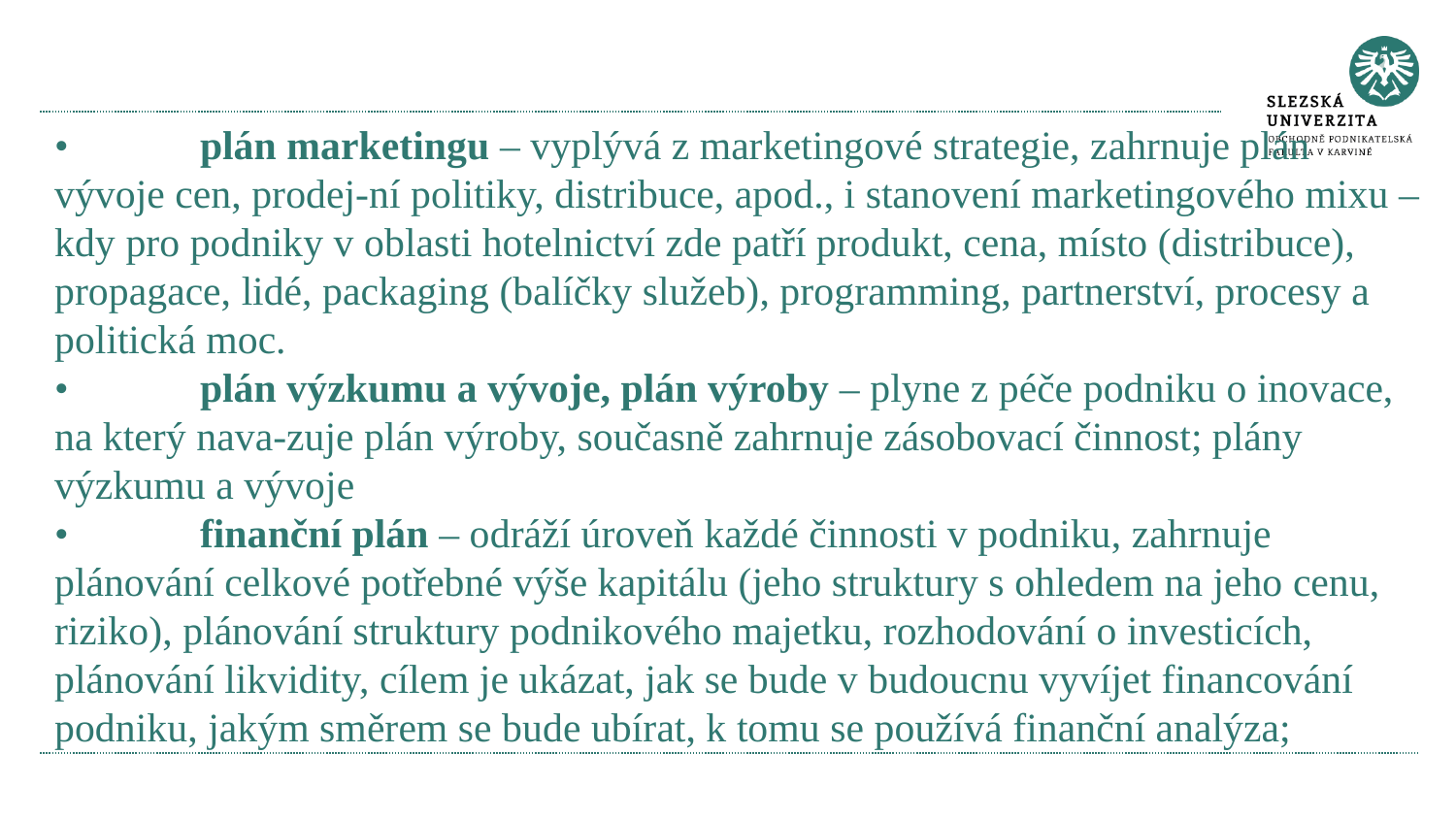

#
•	plán marketingu – vyplývá z marketingové strategie, zahrnuje plán vývoje cen, prodej-ní politiky, distribuce, apod., i stanovení marketingového mixu – kdy pro podniky v oblasti hotelnictví zde patří produkt, cena, místo (distribuce), propagace, lidé, packaging (balíčky služeb), programming, partnerství, procesy a politická moc.
•	plán výzkumu a vývoje, plán výroby – plyne z péče podniku o inovace, na který nava-zuje plán výroby, současně zahrnuje zásobovací činnost; plány výzkumu a vývoje
•	finanční plán – odráží úroveň každé činnosti v podniku, zahrnuje plánování celkové potřebné výše kapitálu (jeho struktury s ohledem na jeho cenu, riziko), plánování struktury podnikového majetku, rozhodování o investicích, plánování likvidity, cílem je ukázat, jak se bude v budoucnu vyvíjet financování podniku, jakým směrem se bude ubírat, k tomu se používá finanční analýza;